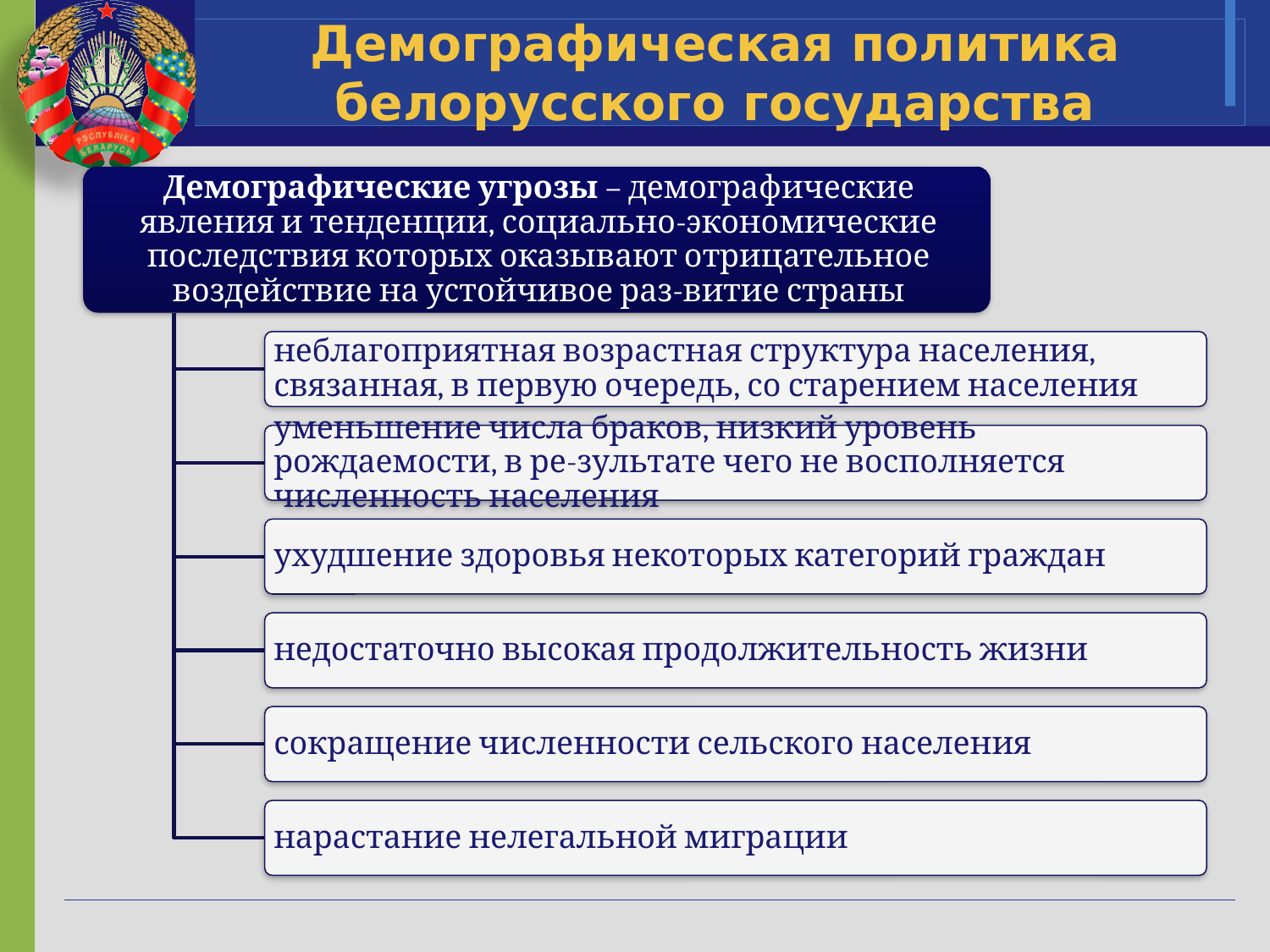

# Демографическая политика белорусского государства
Демографические угрозы – демографические явления и тенденции, социально-экономические последствия которых оказывают отрицательное воздействие на устойчивое раз-витие страны
неблагоприятная возрастная структура населения, связанная, в первую очередь, со старением населения
уменьшение числа браков, низкий уровень рождаемости, в ре-зультате чего не восполняется численность населения
ухудшение здоровья некоторых категорий граждан
недостаточно высокая продолжительность жизни
сокращение численности сельского населения
нарастание нелегальной миграции